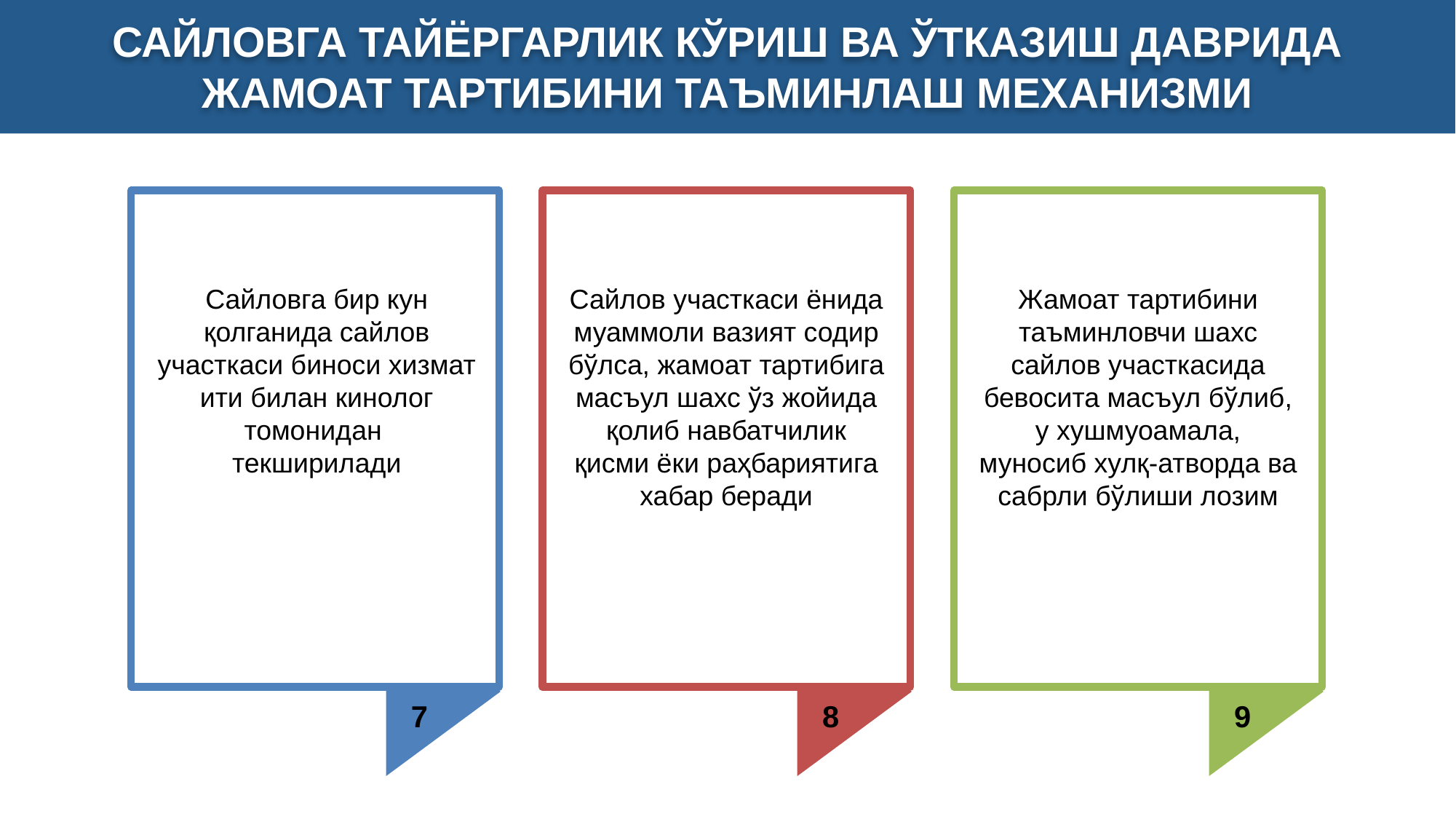

САЙЛОВГА ТАЙЁРГАРЛИК КЎРИШ ВА ЎТКАЗИШ ДАВРИДА ЖАМОАТ ТАРТИБИНИ ТАЪМИНЛАШ МЕХАНИЗМИ

Сайловга бир кун қолганида сайлов участкаси биноси хизмат ити билан кинолог томонидан  текширилади
Сайлов участкаси ёнида муаммоли вазият содир бўлса, жамоат тартибига масъул шахс ўз жойида қолиб навбатчилик қисми ёки раҳбариятига хабар беради
Жамоат тартибини таъминловчи шахс сайлов участкасида бевосита масъул бўлиб, у хушмуоамала, муносиб хулқ-атворда ва сабрли бўлиши лозим

7
8
9